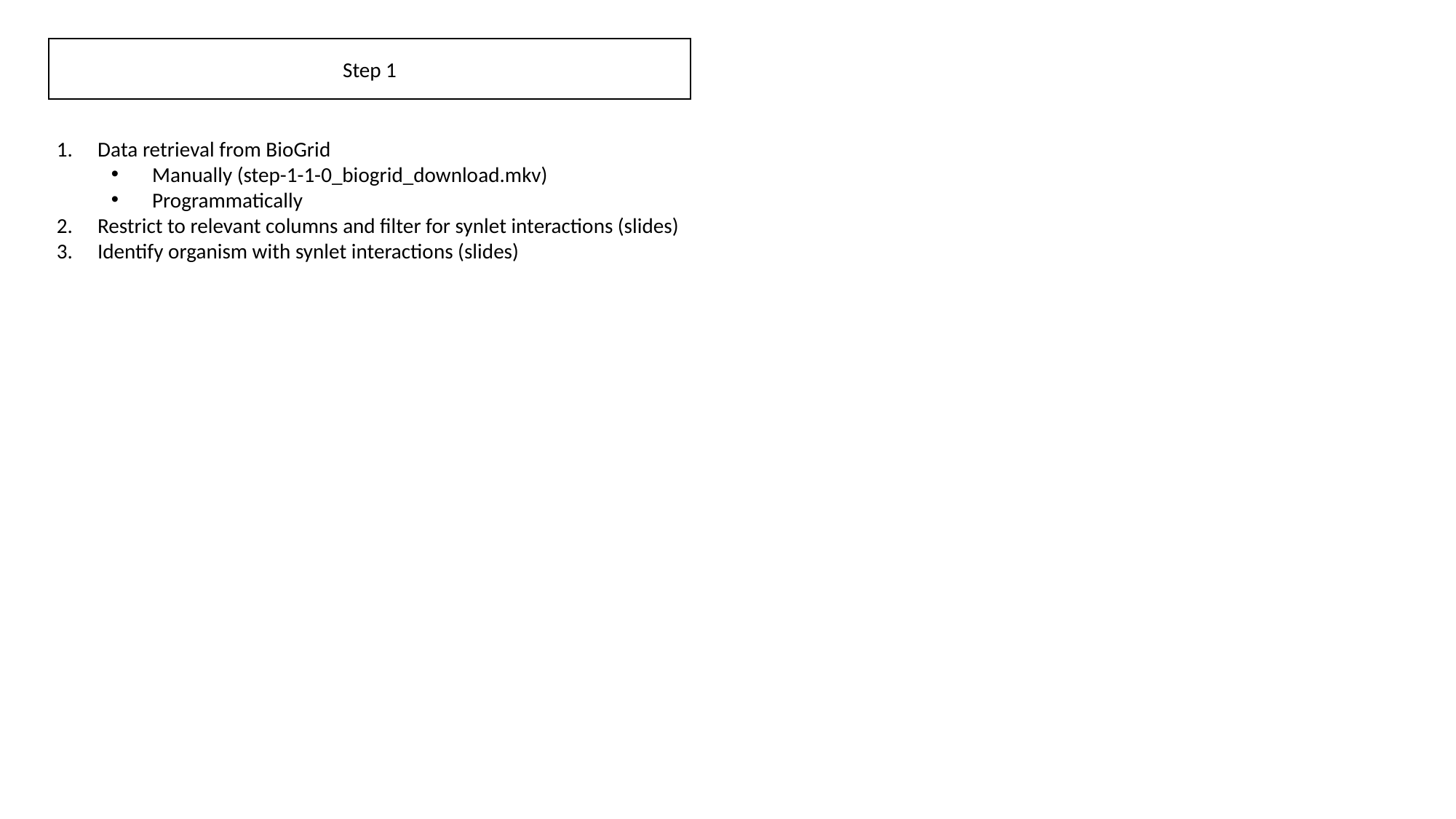

Step 1
Data retrieval from BioGrid
Manually (step-1-1-0_biogrid_download.mkv)
Programmatically
Restrict to relevant columns and filter for synlet interactions (slides)
Identify organism with synlet interactions (slides)